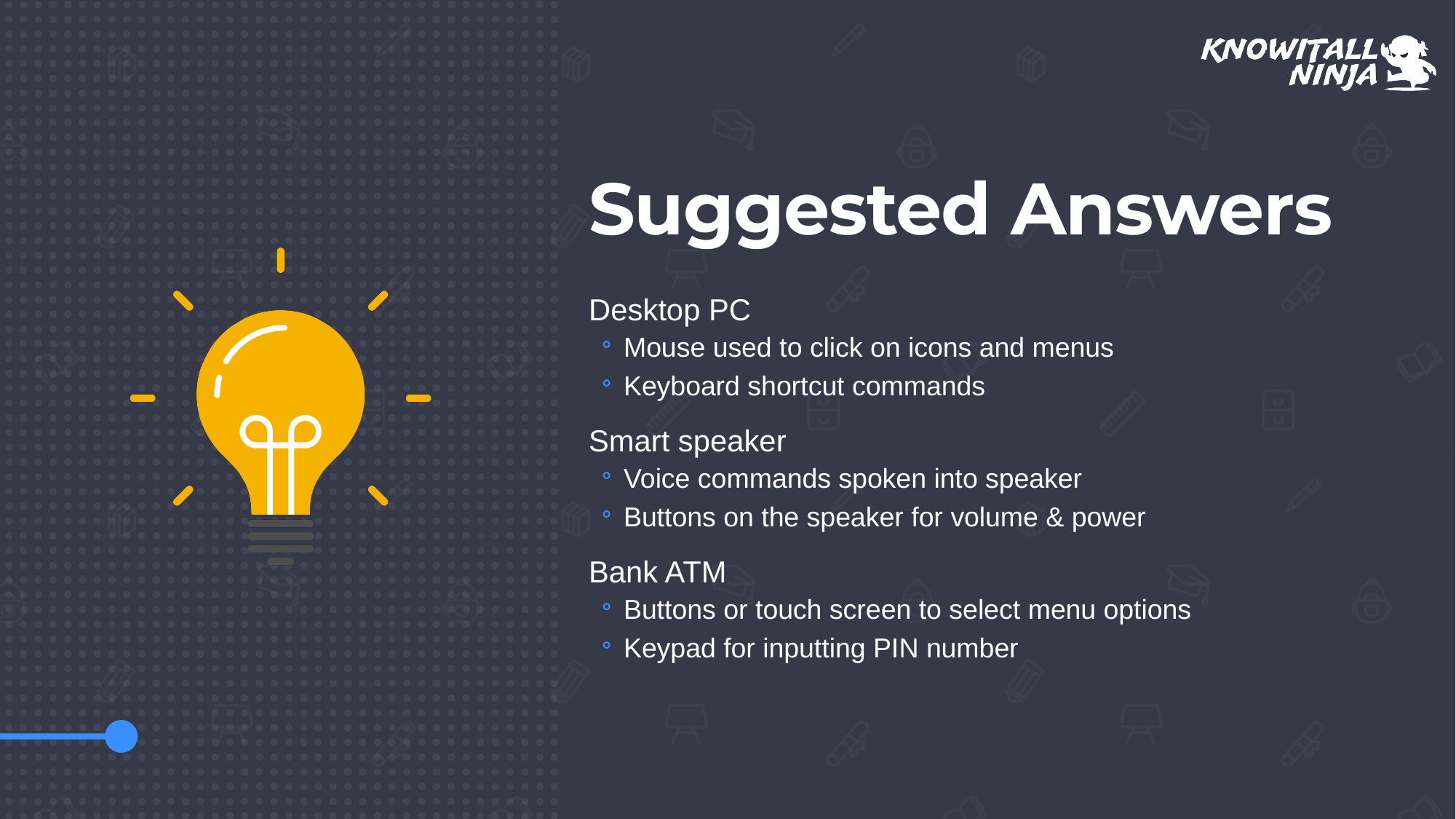

# Suggested Answers
Desktop PC
Mouse used to click on icons and menus
Keyboard shortcut commands
Smart speaker
Voice commands spoken into speaker
Buttons on the speaker for volume & power
Bank ATM
Buttons or touch screen to select menu options
Keypad for inputting PIN number